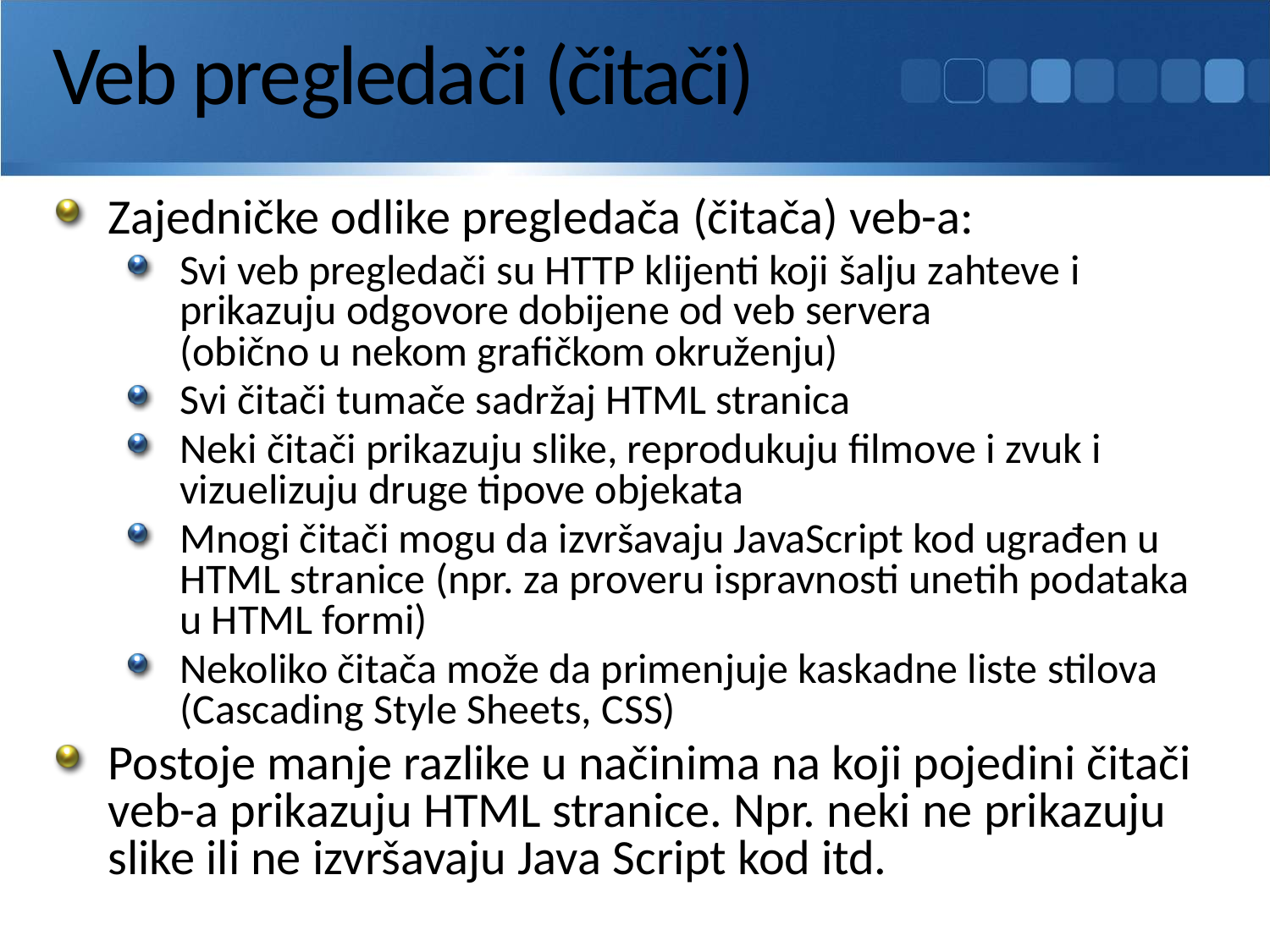

# Veb pregledači (čitači)
Zajedničke odlike pregledača (čitača) veb-a:
Svi veb pregledači su HTTP klijenti koji šalju zahteve i prikazuju odgovore dobijene od veb servera
(obično u nekom grafičkom okruženju)
Svi čitači tumače sadržaj HTML stranica
Neki čitači prikazuju slike, reprodukuju filmove i zvuk i vizuelizuju druge tipove objekata
Mnogi čitači mogu da izvršavaju JavaScript kod ugrađen u HTML stranice (npr. za proveru ispravnosti unetih podataka u HTML formi)
Nekoliko čitača može da primenjuje kaskadne liste stilova (Cascading Style Sheets, CSS)
Postoje manje razlike u načinima na koji pojedini čitači  veb-a prikazuju HTML stranice. Npr. neki ne prikazuju slike ili ne izvršavaju Java Script kod itd.